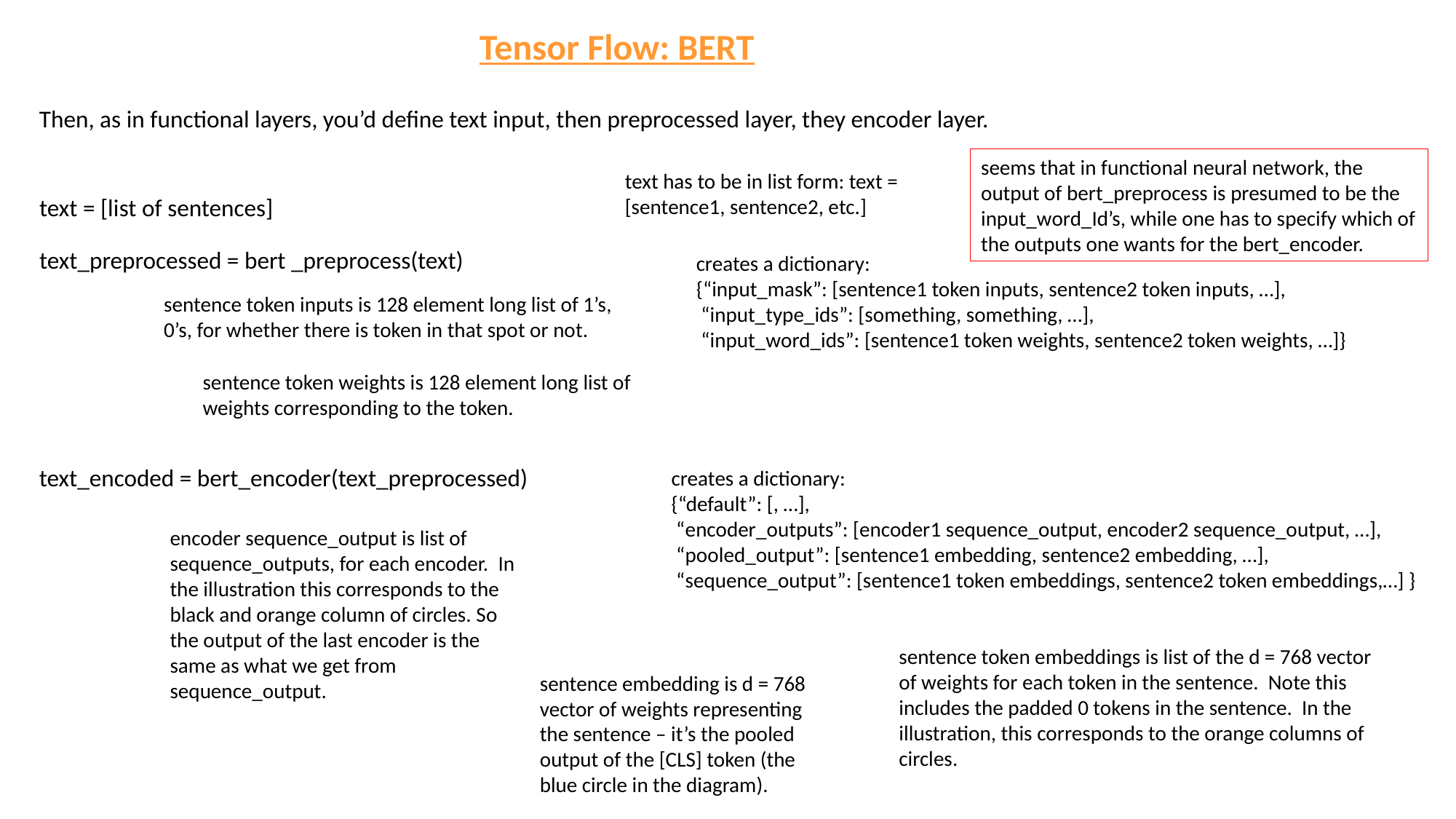

Tensor Flow: BERT
Then, as in functional layers, you’d define text input, then preprocessed layer, they encoder layer.
seems that in functional neural network, the output of bert_preprocess is presumed to be the input_word_Id’s, while one has to specify which of the outputs one wants for the bert_encoder.
text has to be in list form: text = [sentence1, sentence2, etc.]
text = [list of sentences]
text_preprocessed = bert _preprocess(text)
creates a dictionary:
{“input_mask”: [sentence1 token inputs, sentence2 token inputs, …],
 “input_type_ids”: [something, something, …],
 “input_word_ids”: [sentence1 token weights, sentence2 token weights, …]}
sentence token inputs is 128 element long list of 1’s, 0’s, for whether there is token in that spot or not.
sentence token weights is 128 element long list of weights corresponding to the token.
text_encoded = bert_encoder(text_preprocessed)
creates a dictionary:
{“default”: [, …],
 “encoder_outputs”: [encoder1 sequence_output, encoder2 sequence_output, …],
 “pooled_output”: [sentence1 embedding, sentence2 embedding, …],
 “sequence_output”: [sentence1 token embeddings, sentence2 token embeddings,…] }
encoder sequence_output is list of sequence_outputs, for each encoder.  In the illustration this corresponds to the black and orange column of circles. So the output of the last encoder is the same as what we get from sequence_output.
sentence token embeddings is list of the d = 768 vector of weights for each token in the sentence.  Note this includes the padded 0 tokens in the sentence.  In the illustration, this corresponds to the orange columns of circles.
sentence embedding is d = 768 vector of weights representing the sentence – it’s the pooled output of the [CLS] token (the blue circle in the diagram).